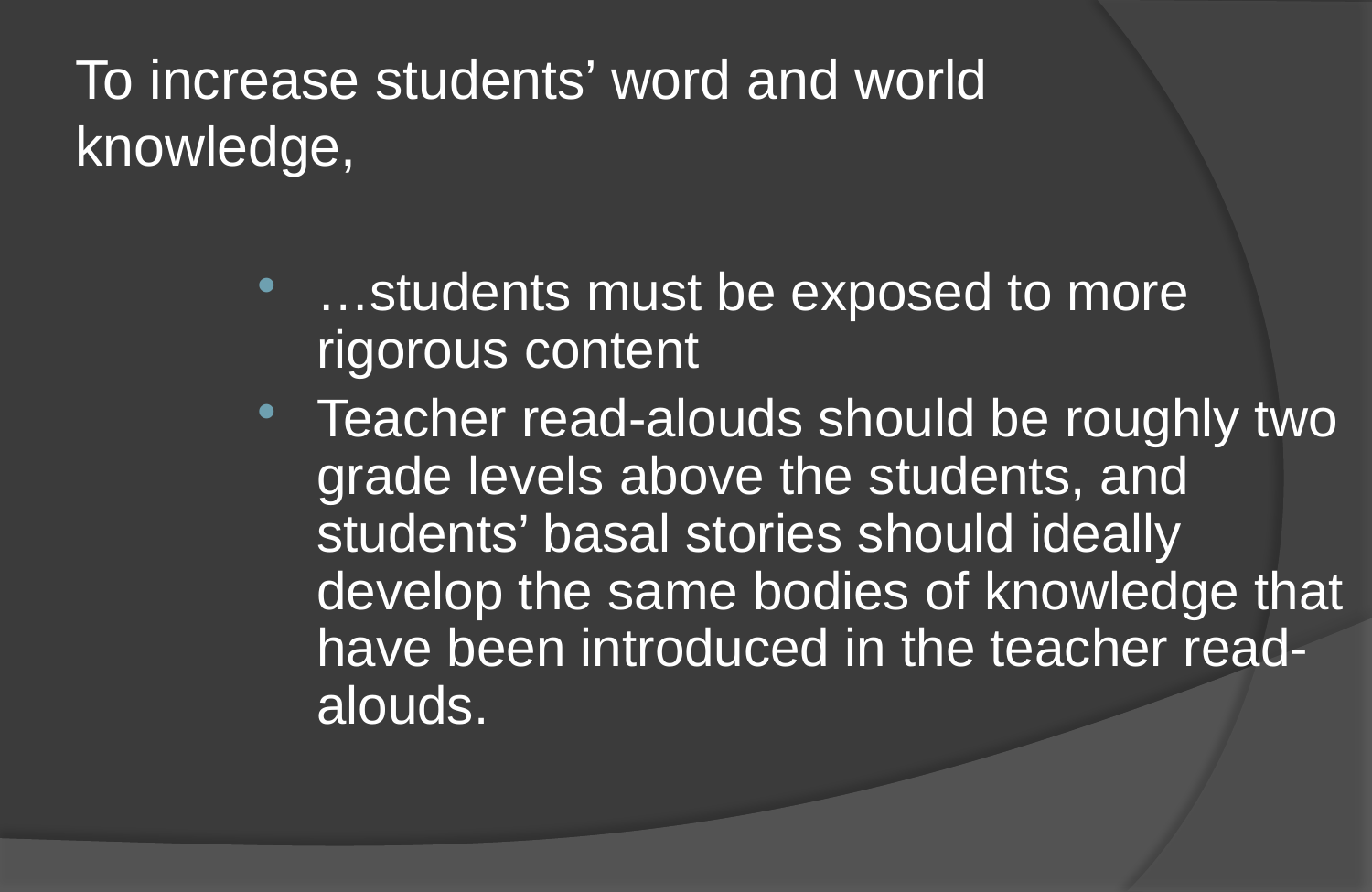

# To increase students’ word and world knowledge,
…students must be exposed to more rigorous content
Teacher read-alouds should be roughly two grade levels above the students, and students’ basal stories should ideally develop the same bodies of knowledge that have been introduced in the teacher read-alouds.